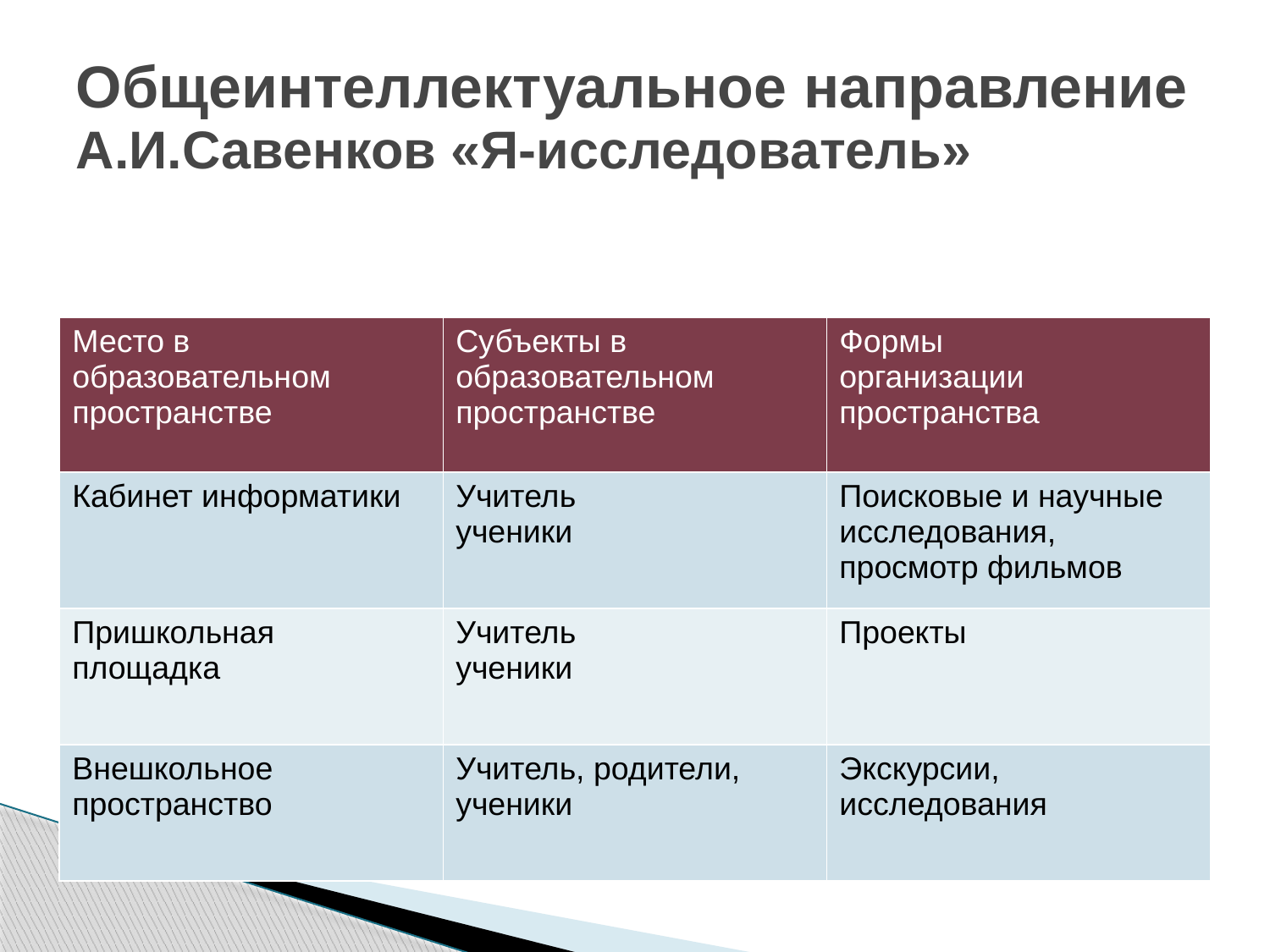

# Общеинтеллектуальное направление А.И.Савенков «Я-исследователь»
| Место в образовательном пространстве | Субъекты в образовательном пространстве | Формы организации пространства |
| --- | --- | --- |
| Кабинет информатики | Учитель ученики | Поисковые и научные исследования, просмотр фильмов |
| Пришкольная площадка | Учитель ученики | Проекты |
| Внешкольное пространство | Учитель, родители, ученики | Экскурсии, исследования |